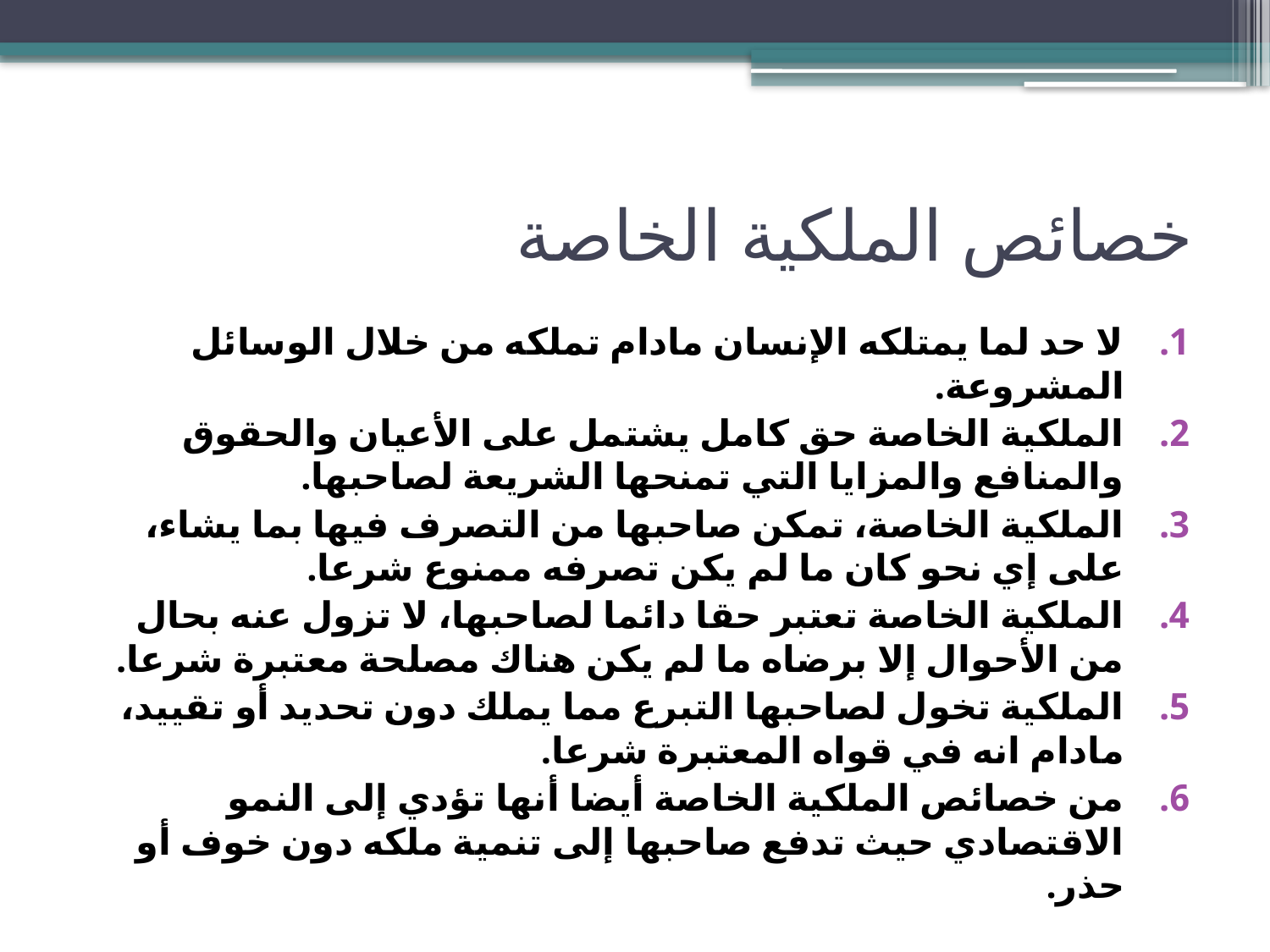

# خصائص الملكية الخاصة
لا حد لما يمتلكه الإنسان مادام تملكه من خلال الوسائل المشروعة.
الملكية الخاصة حق كامل يشتمل على الأعيان والحقوق والمنافع والمزايا التي تمنحها الشريعة لصاحبها.
الملكية الخاصة، تمكن صاحبها من التصرف فيها بما يشاء، على إي نحو كان ما لم يكن تصرفه ممنوع شرعا.
الملكية الخاصة تعتبر حقا دائما لصاحبها، لا تزول عنه بحال من الأحوال إلا برضاه ما لم يكن هناك مصلحة معتبرة شرعا.
الملكية تخول لصاحبها التبرع مما يملك دون تحديد أو تقييد، مادام انه في قواه المعتبرة شرعا.
من خصائص الملكية الخاصة أيضا أنها تؤدي إلى النمو الاقتصادي حيث تدفع صاحبها إلى تنمية ملكه دون خوف أو حذر.